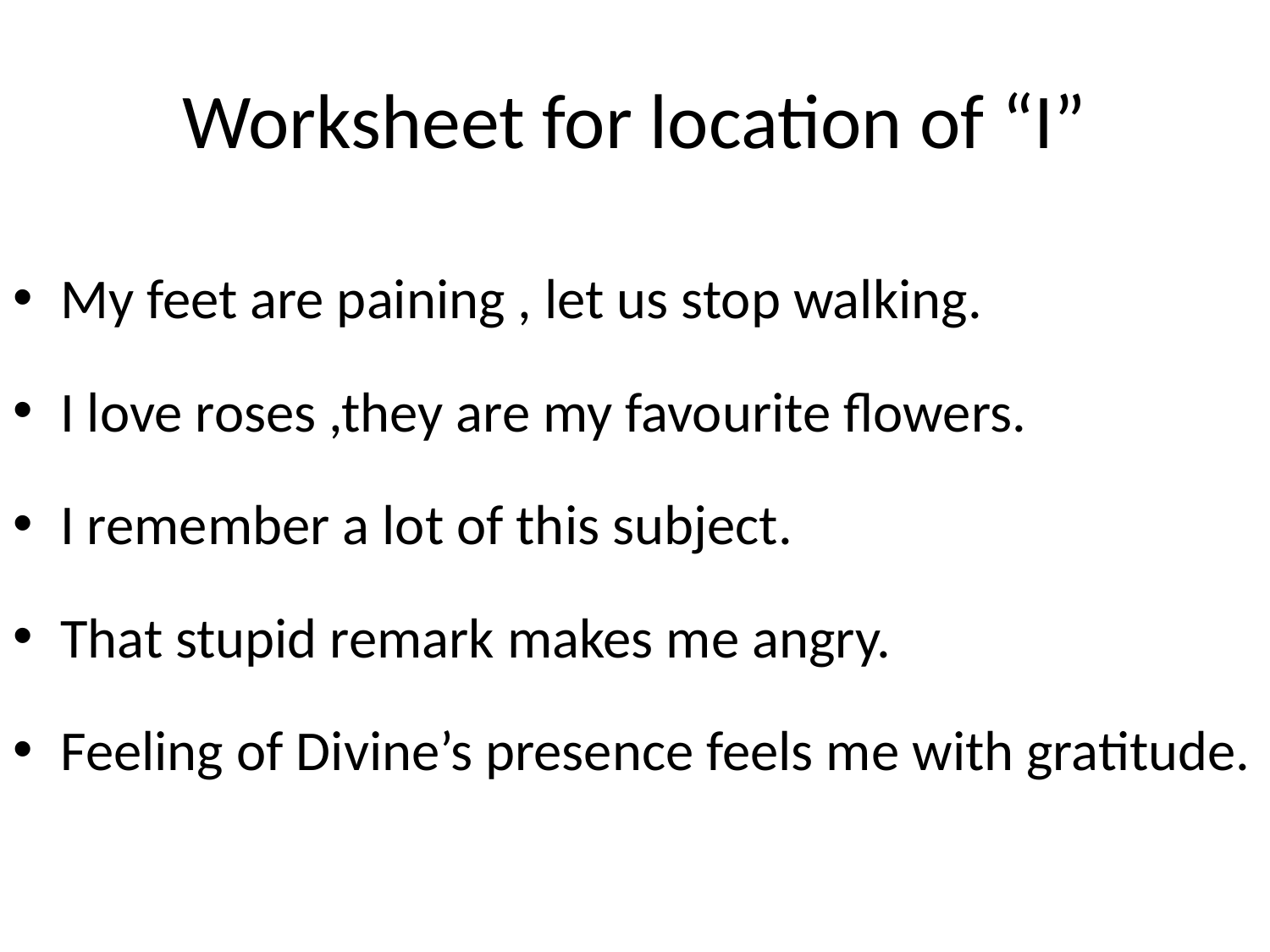

# Worksheet for location of “I”
My feet are paining , let us stop walking.
I love roses ,they are my favourite flowers.
I remember a lot of this subject.
That stupid remark makes me angry.
Feeling of Divine’s presence feels me with gratitude.